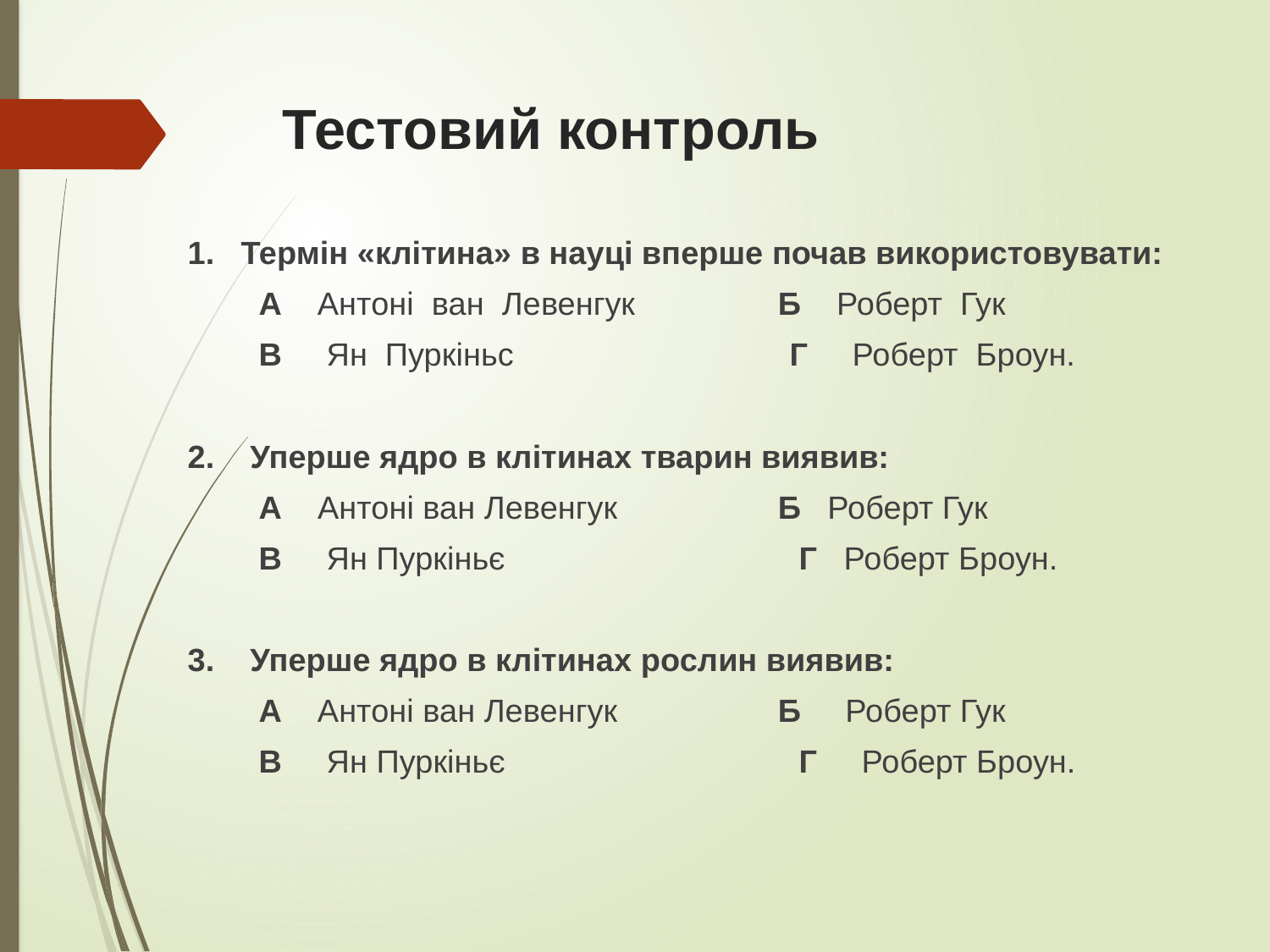

# Тестовий контроль
1.   Термін «клітина» в науці вперше почав використовувати:
        А    Антоні  ван  Левенгук                Б    Роберт  Гук
        В     Ян  Пуркіньс                               Г     Роберт  Броун.

2.    Уперше ядро в клітинах тварин виявив:
        А    Антоні ван Левенгук                  Б   Роберт Гук
        В     Ян Пуркіньє                                 Г   Роберт Броун.

3.    Уперше ядро в клітинах рослин виявив:
        А    Антоні ван Левенгук                  Б     Роберт Гук
        В     Ян Пуркіньє                                 Г     Роберт Броун.